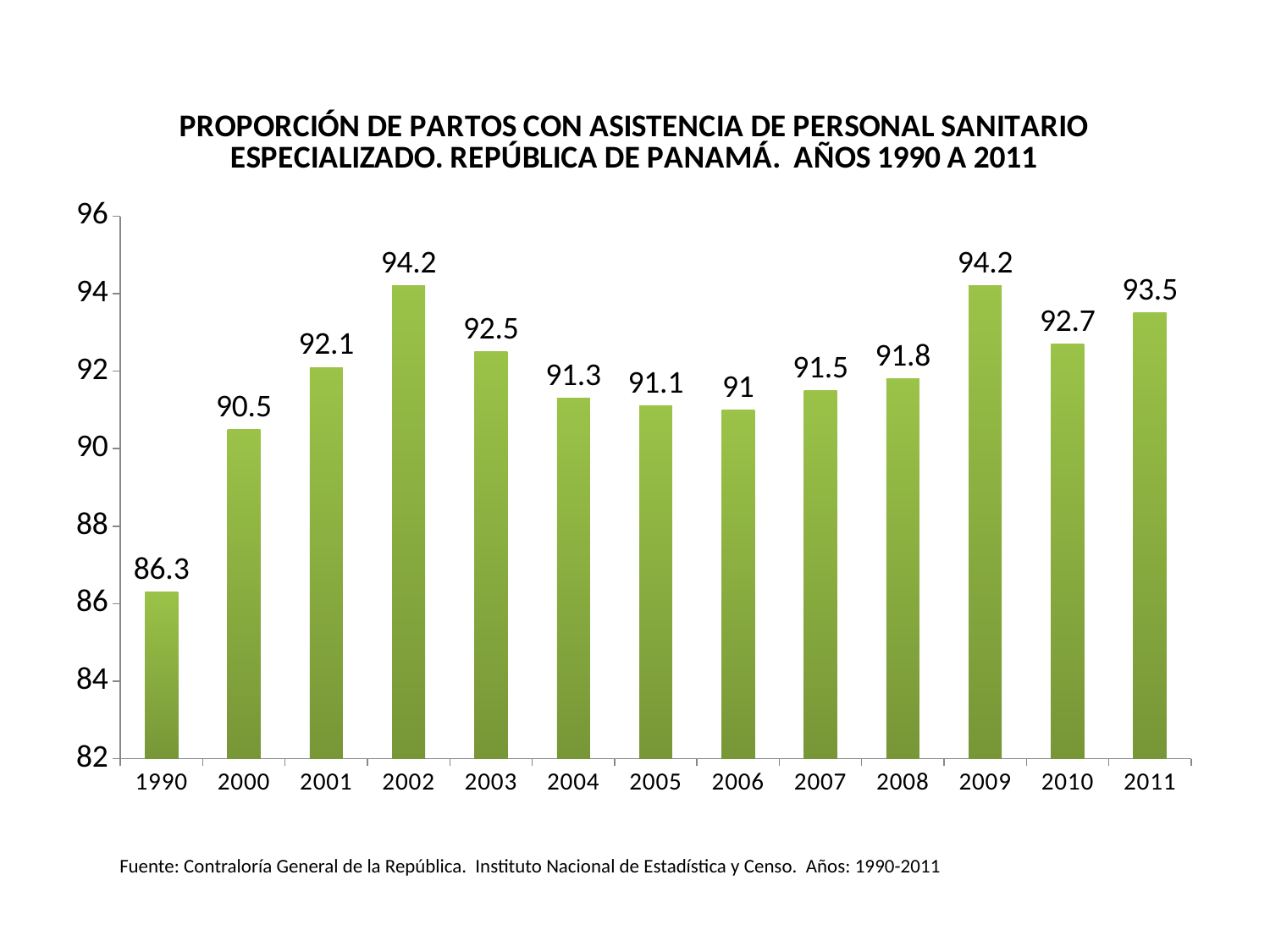

### Chart: PROPORCIÓN DE PARTOS CON ASISTENCIA DE PERSONAL SANITARIO ESPECIALIZADO. REPÚBLICA DE PANAMÁ.  AÑOS 1990 A 2011

| Category | Proporción de partos con asistencia de personal sanitario especializado |
|---|---|
| 1990 | 86.3 |
| 2000 | 90.5 |
| 2001 | 92.1 |
| 2002 | 94.2 |
| 2003 | 92.5 |
| 2004 | 91.3 |
| 2005 | 91.1 |
| 2006 | 91.0 |
| 2007 | 91.5 |
| 2008 | 91.8 |
| 2009 | 94.2 |
| 2010 | 92.7 |
| 2011 | 93.5 |
Fuente: Contraloría General de la República.  Instituto Nacional de Estadística y Censo.  Años: 1990-2011